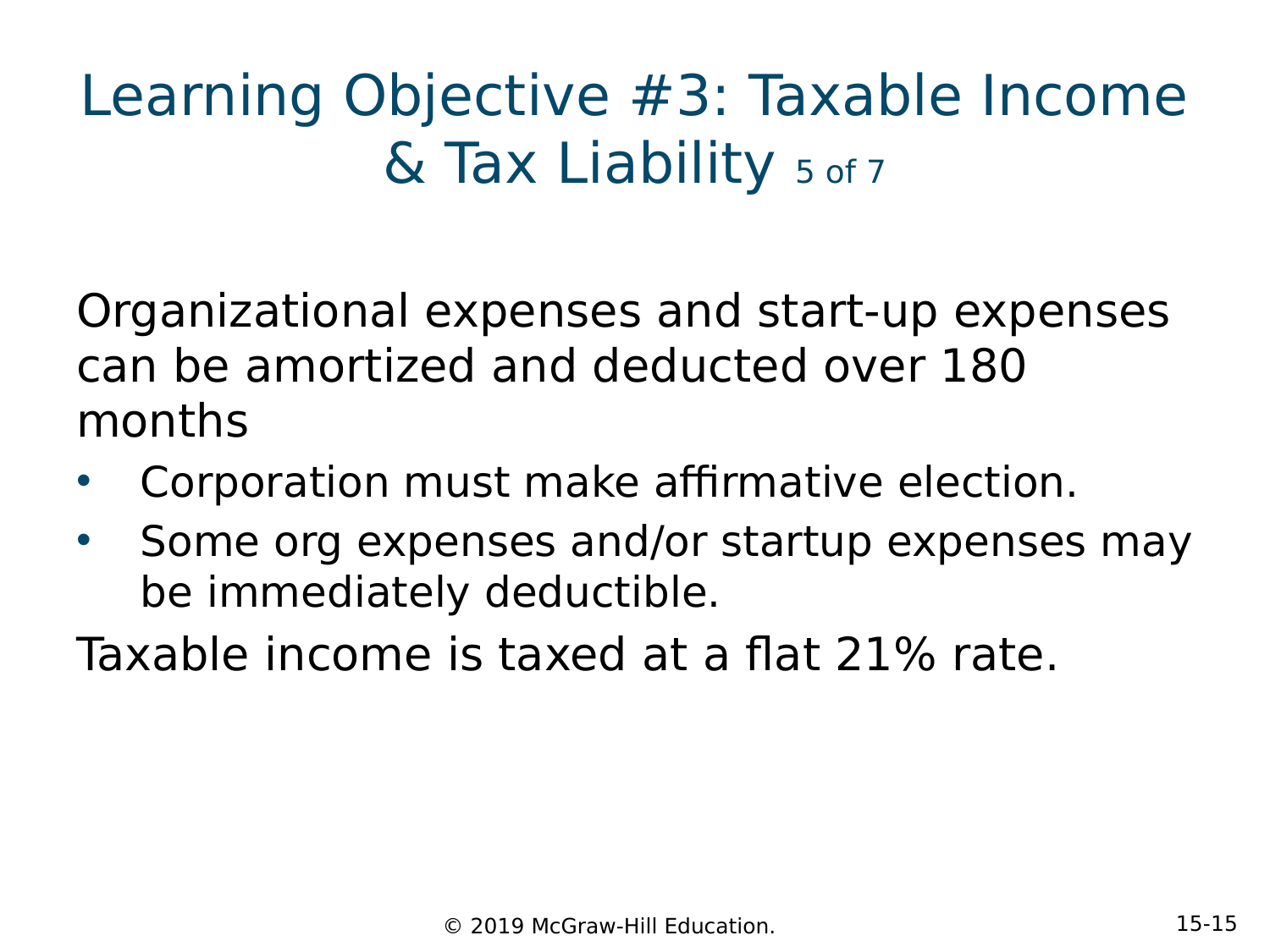

# Learning Objective #3: Taxable Income & Tax Liability 5 of 7
Organizational expenses and start-up expenses can be amortized and deducted over 180 months
Corporation must make affirmative election.
Some org expenses and/or startup expenses may be immediately deductible.
Taxable income is taxed at a flat 21% rate.